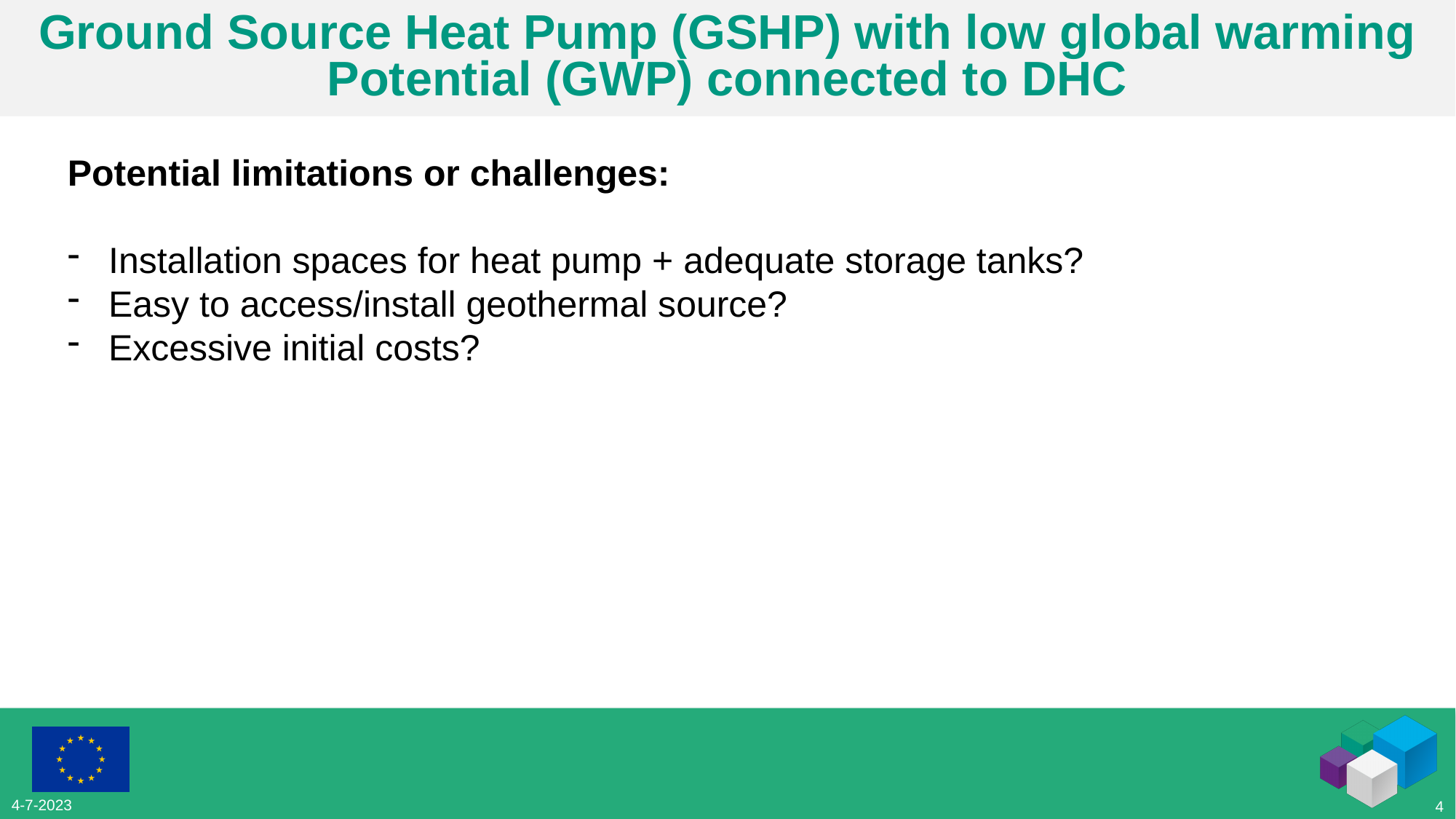

# Ground Source Heat Pump (GSHP) with low global warming Potential (GWP) connected to DHC
Potential limitations or challenges:

Installation spaces for heat pump + adequate storage tanks?
Easy to access/install geothermal source?
Excessive initial costs?